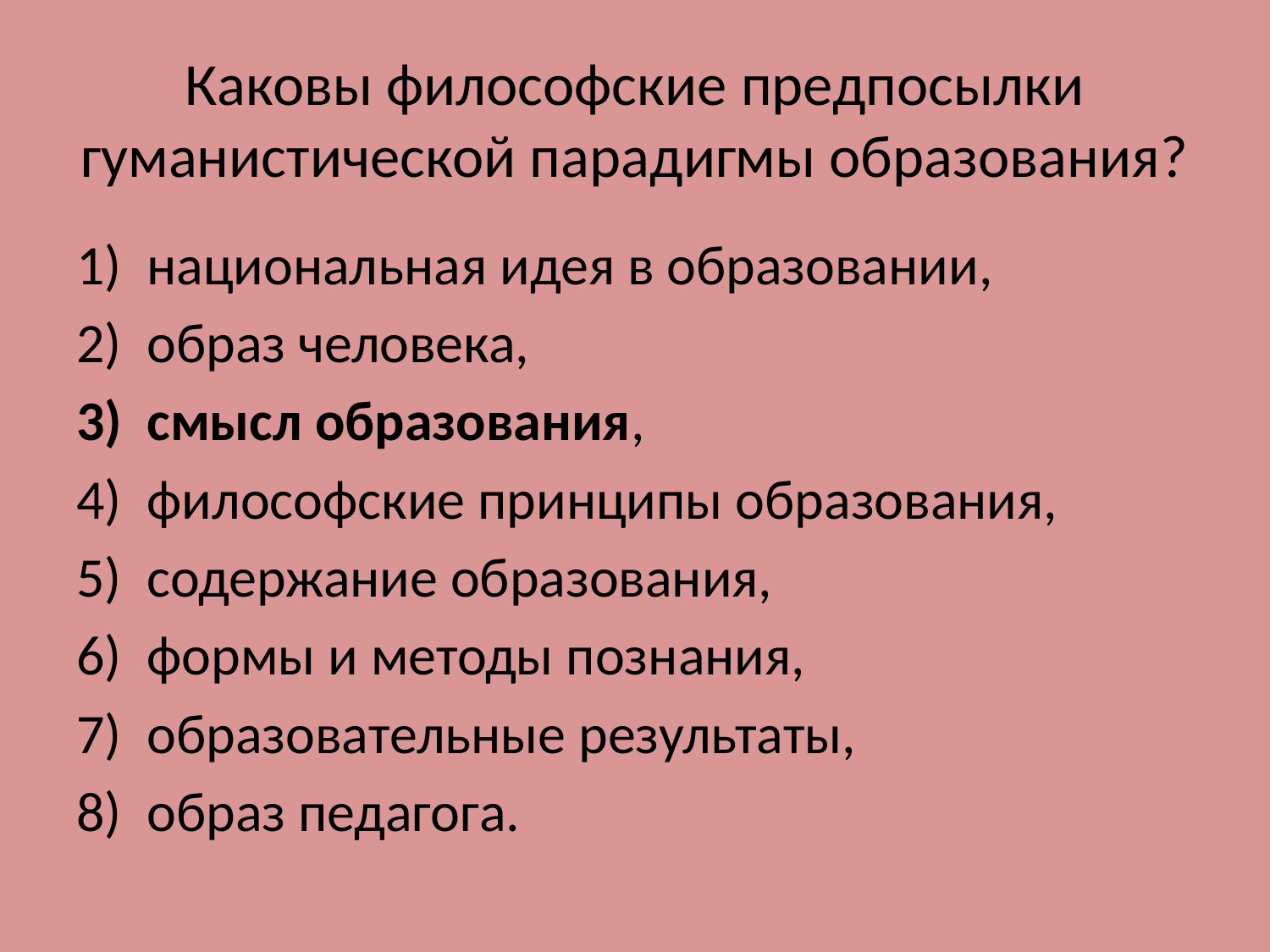

# Каковы философские предпосылки гуманистической парадигмы образования?
национальная идея в образовании,
образ человека,
смысл образования,
философские принципы образования,
содержание образования,
формы и методы познания,
образовательные результаты,
образ педагога.